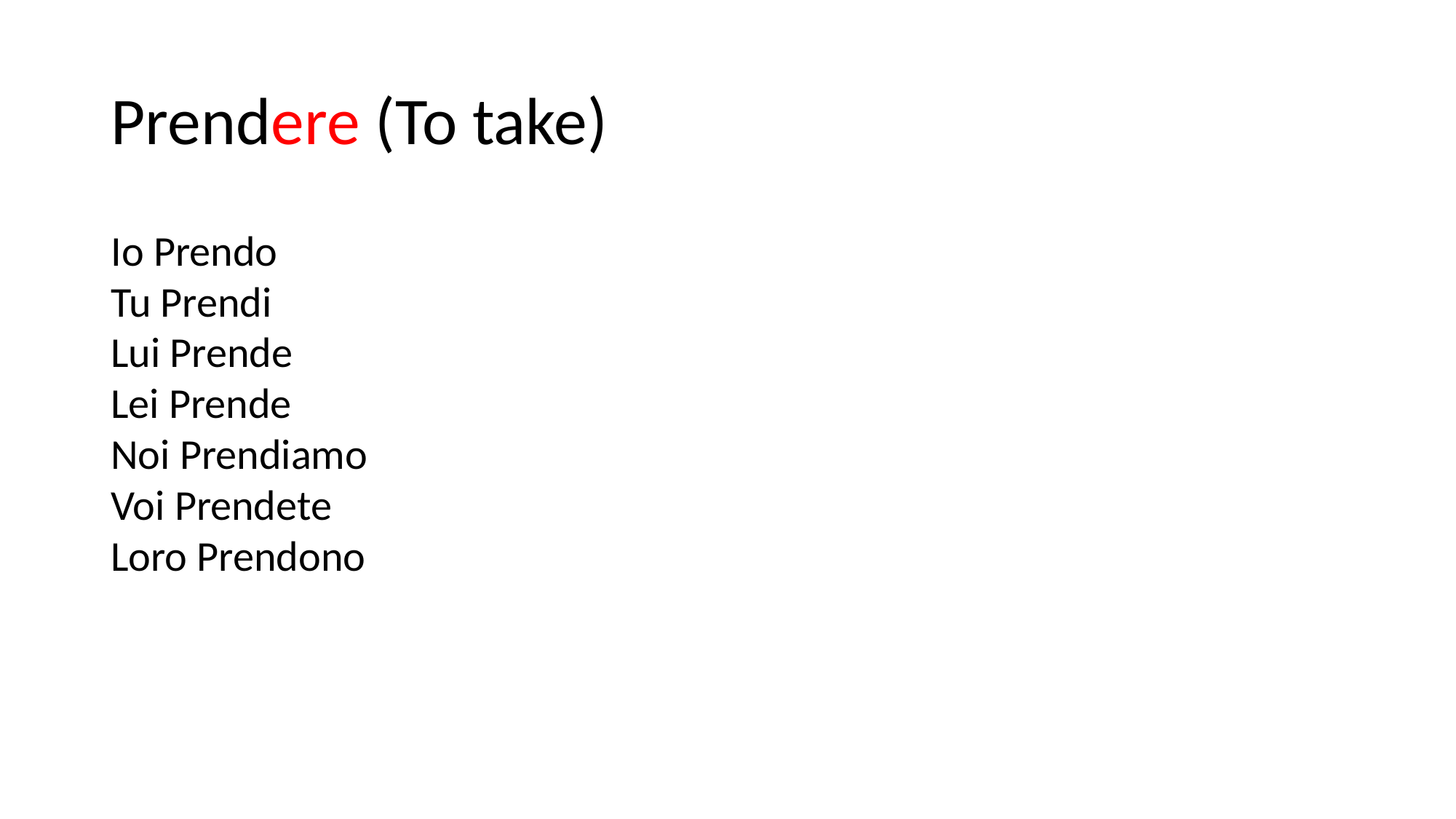

# Prendere (To take)
Io Prendo
Tu Prendi
Lui Prende
Lei Prende
Noi Prendiamo
Voi Prendete
Loro Prendono